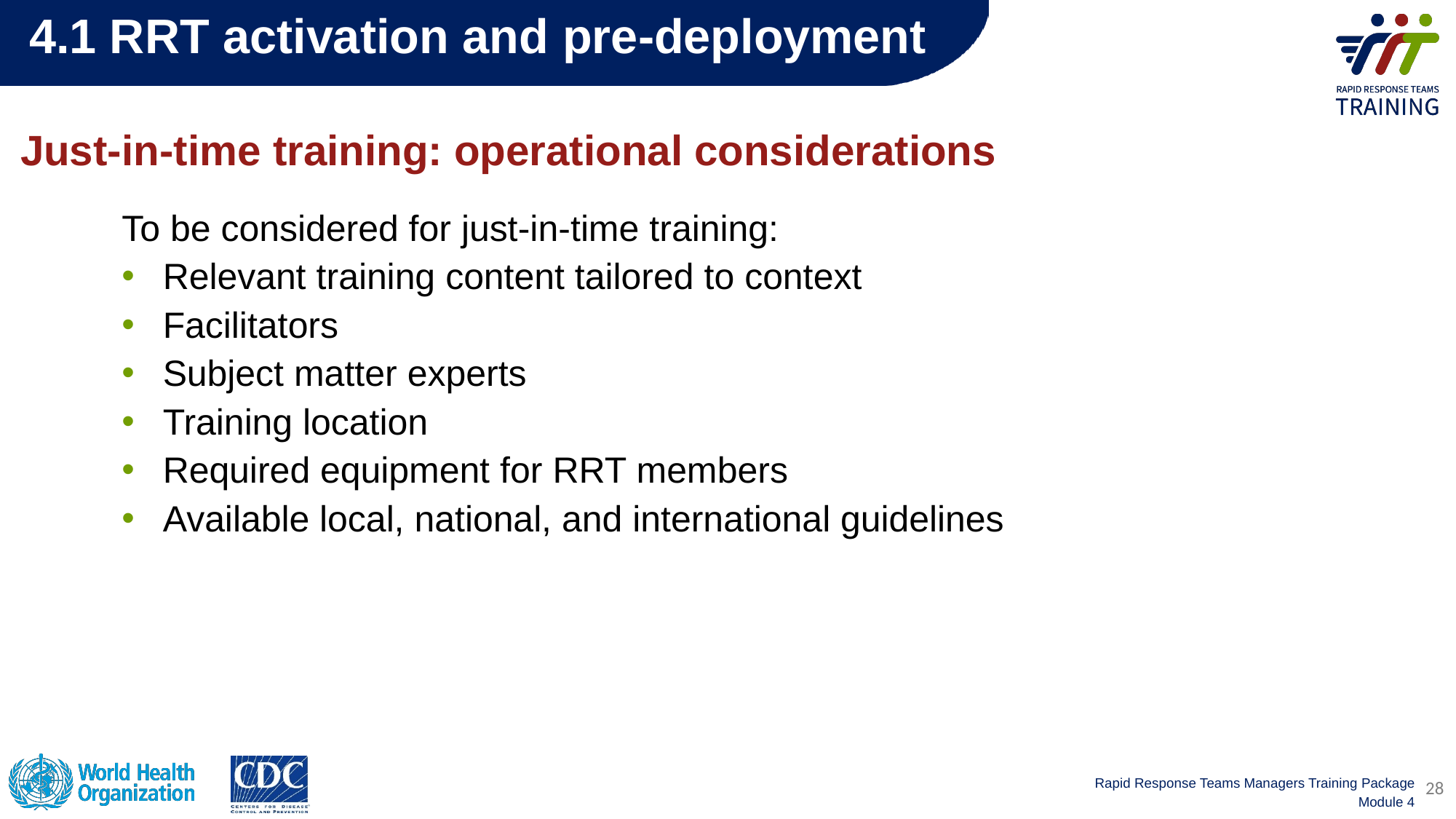

4.1 RRT activation and pre-deployment
# Just-in-time training: operational considerations
To be considered for just-in-time training:
Relevant training content tailored to context
Facilitators
Subject matter experts
Training location
Required equipment for RRT members
Available local, national, and international guidelines
28